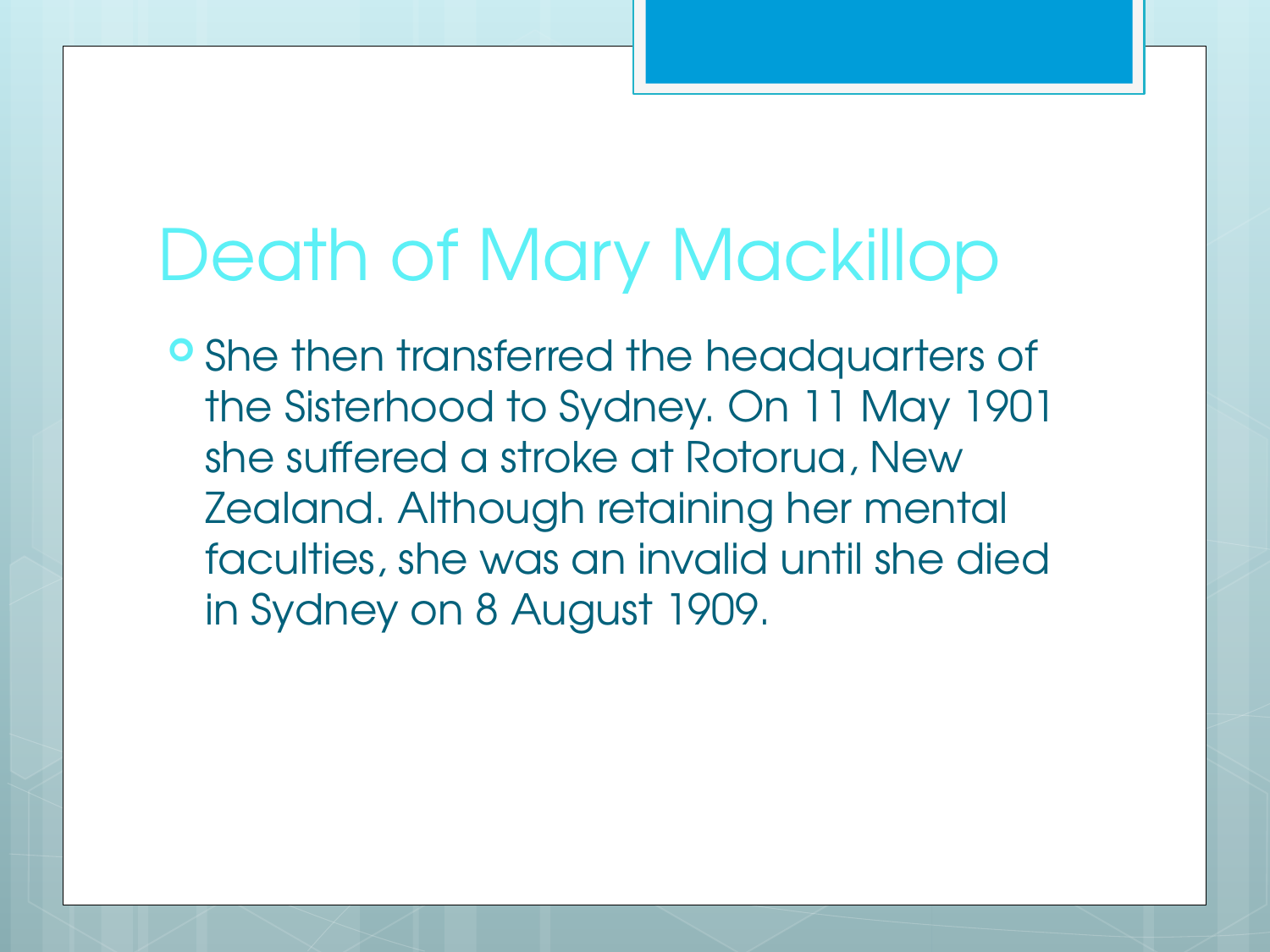

# Death of Mary Mackillop
She then transferred the headquarters of the Sisterhood to Sydney. On 11 May 1901 she suffered a stroke at Rotorua, New Zealand. Although retaining her mental faculties, she was an invalid until she died in Sydney on 8 August 1909.